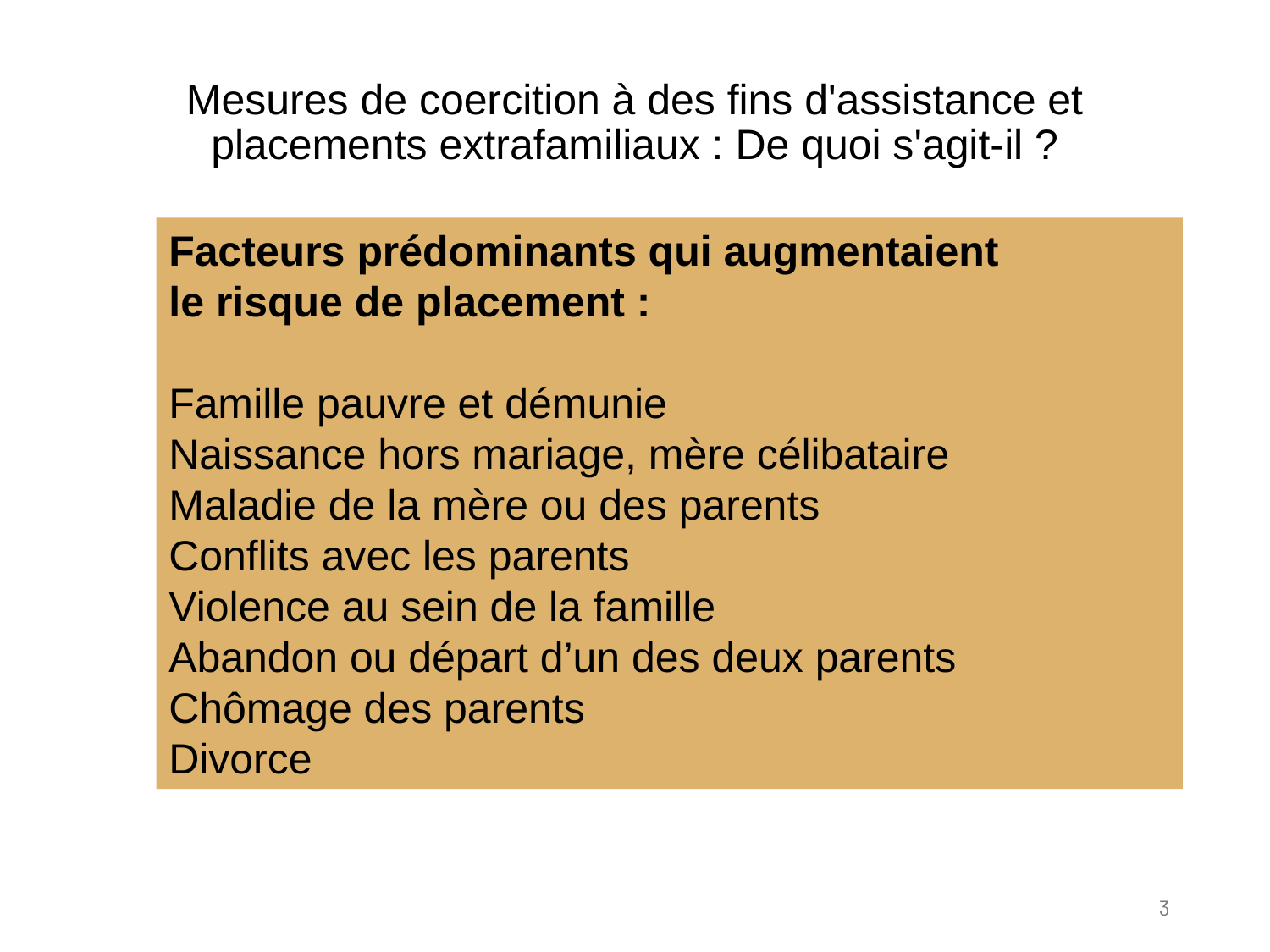

# Mesures de coercition à des fins d'assistance et placements extrafamiliaux : De quoi s'agit-il ?
Facteurs prédominants qui augmentaient
le risque de placement :

Famille pauvre et démunie
Naissance hors mariage, mère célibataire
Maladie de la mère ou des parents
Conflits avec les parents
Violence au sein de la famille
Abandon ou départ d’un des deux parents
Chômage des parents
Divorce
3